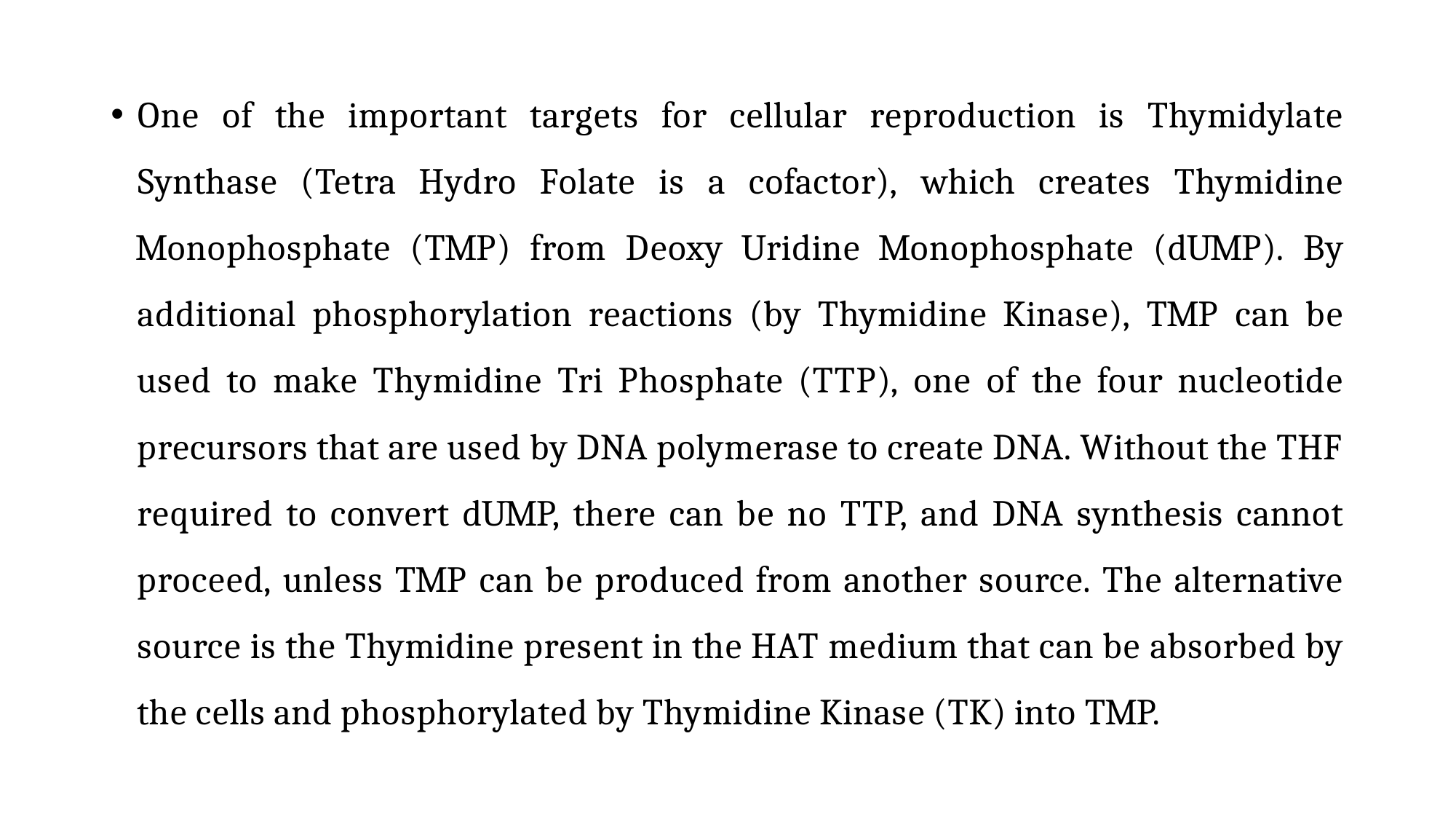

One of the important targets for cellular reproduction is Thymidylate Synthase (Tetra Hydro Folate is a cofactor), which creates Thymidine Monophosphate (TMP) from Deoxy Uridine Monophosphate (dUMP). By additional phosphorylation reactions (by Thymidine Kinase), TMP can be used to make Thymidine Tri Phosphate (TTP), one of the four nucleotide precursors that are used by DNA polymerase to create DNA. Without the THF required to convert dUMP, there can be no TTP, and DNA synthesis cannot proceed, unless TMP can be produced from another source. The alternative source is the Thymidine present in the HAT medium that can be absorbed by the cells and phosphorylated by Thymidine Kinase (TK) into TMP.